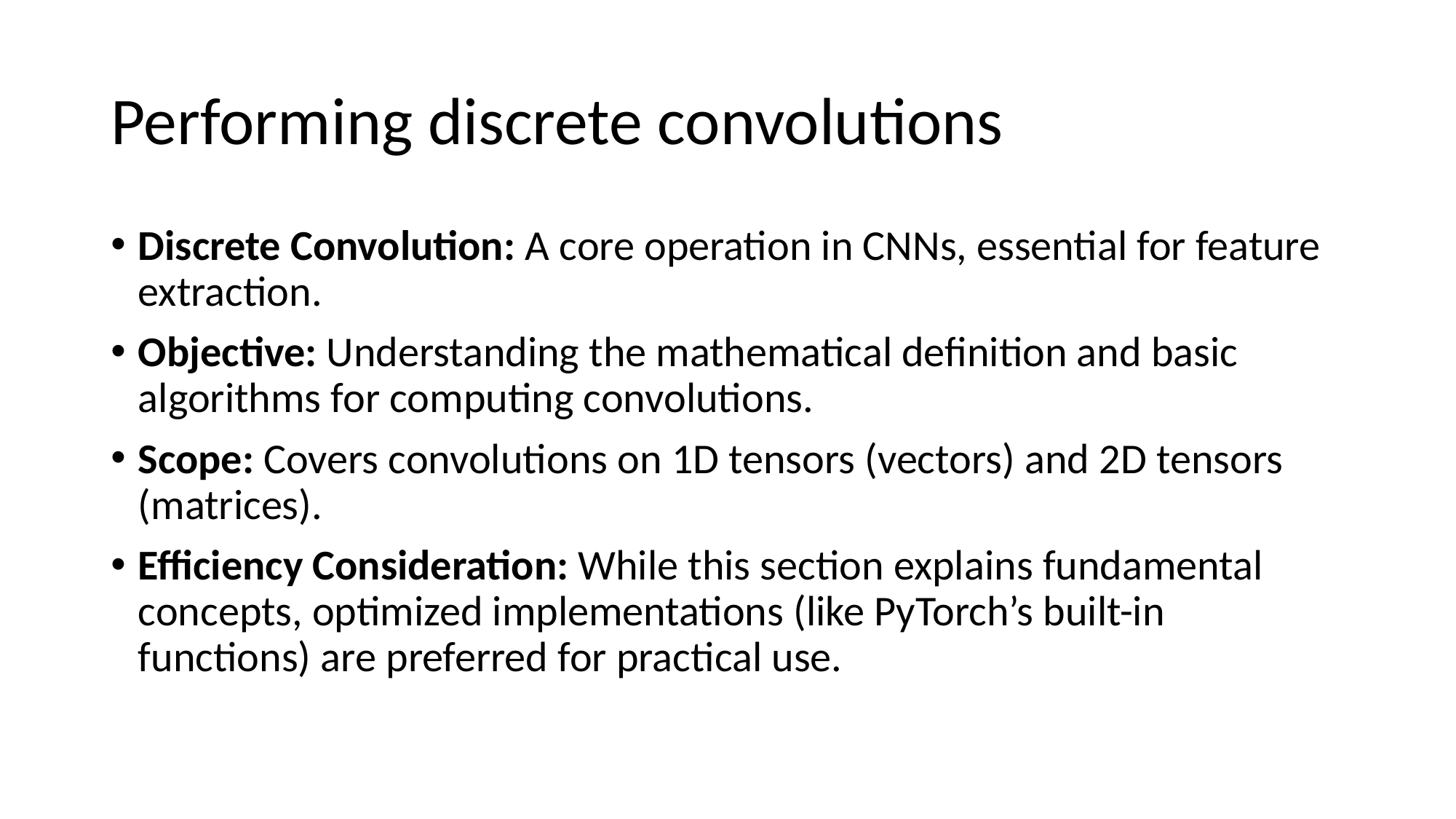

# Performing discrete convolutions
Discrete Convolution: A core operation in CNNs, essential for feature extraction.
Objective: Understanding the mathematical definition and basic algorithms for computing convolutions.
Scope: Covers convolutions on 1D tensors (vectors) and 2D tensors (matrices).
Efficiency Consideration: While this section explains fundamental concepts, optimized implementations (like PyTorch’s built-in functions) are preferred for practical use.